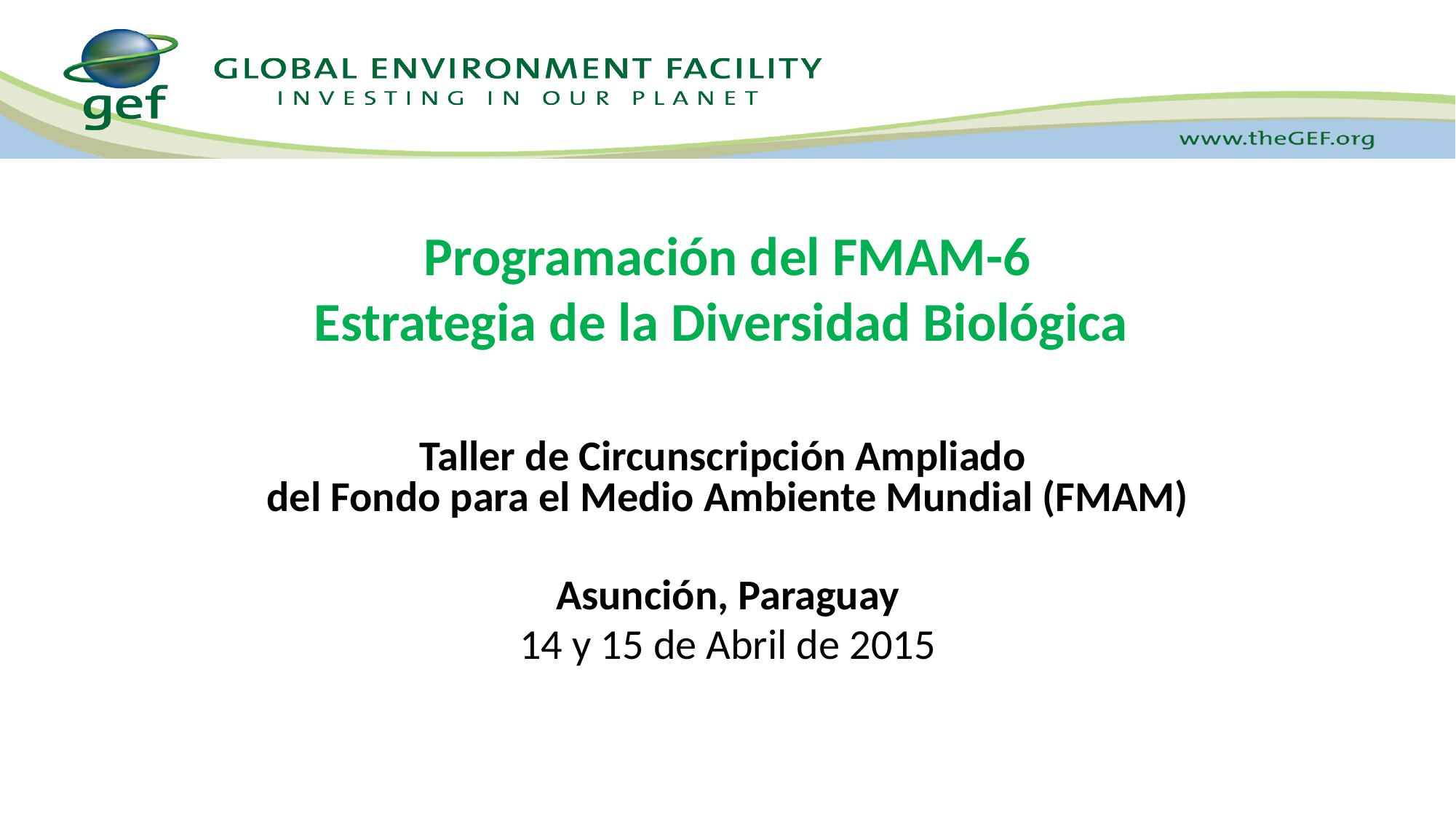

# Programación del FMAM-6 Estrategia de la Diversidad Biológica

Taller de Circunscripción Ampliado
del Fondo para el Medio Ambiente Mundial (FMAM)

Asunción, Paraguay
14 y 15 de Abril de 2015